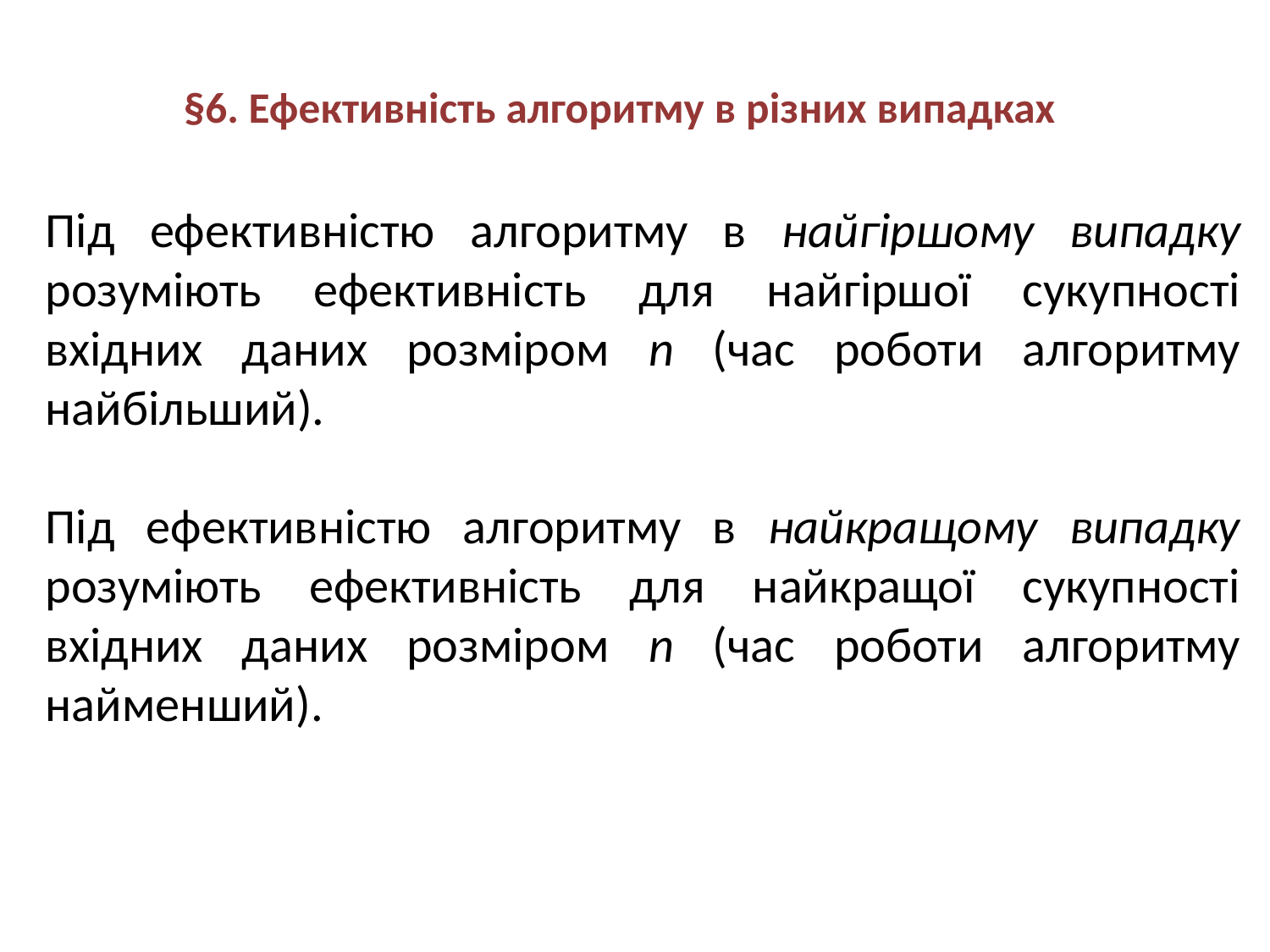

# §6. Ефективність алгоритму в різних випадках
Під ефективністю алгоритму в найгіршому випадку розуміють ефективність для найгіршої сукупності вхідних даних розміром n (час роботи алгоритму найбільший).

Під ефективністю алгоритму в найкращому випадку розуміють ефективність для найкращої сукупності вхідних даних розміром n (час роботи алгоритму найменший).